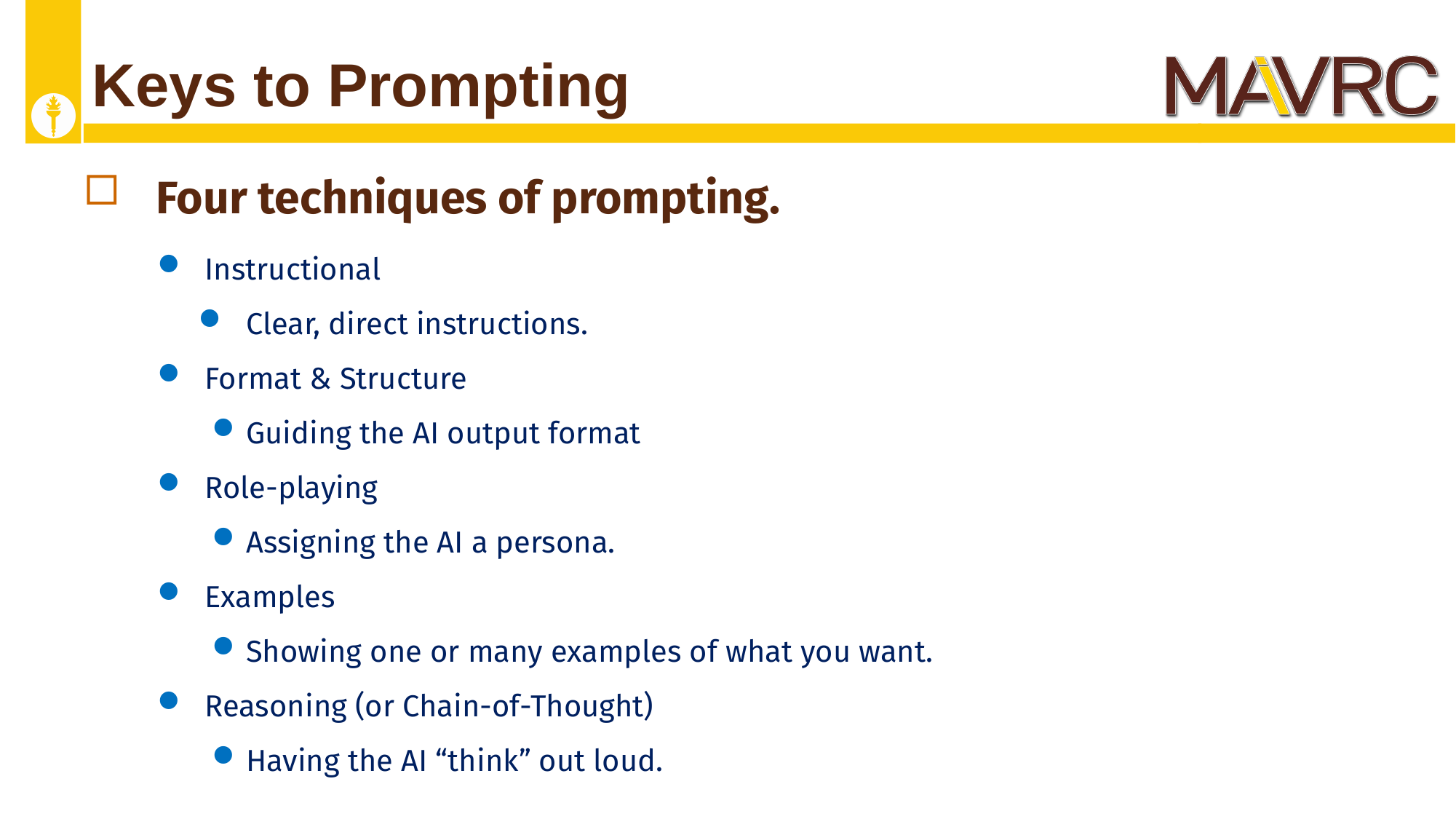

# Keys to Prompting
Four techniques of prompting.
Instructional
Clear, direct instructions.
Format & Structure
Guiding the AI output format
Role-playing
Assigning the AI a persona.
Examples
Showing one or many examples of what you want.
Reasoning (or Chain-of-Thought)
Having the AI “think” out loud.